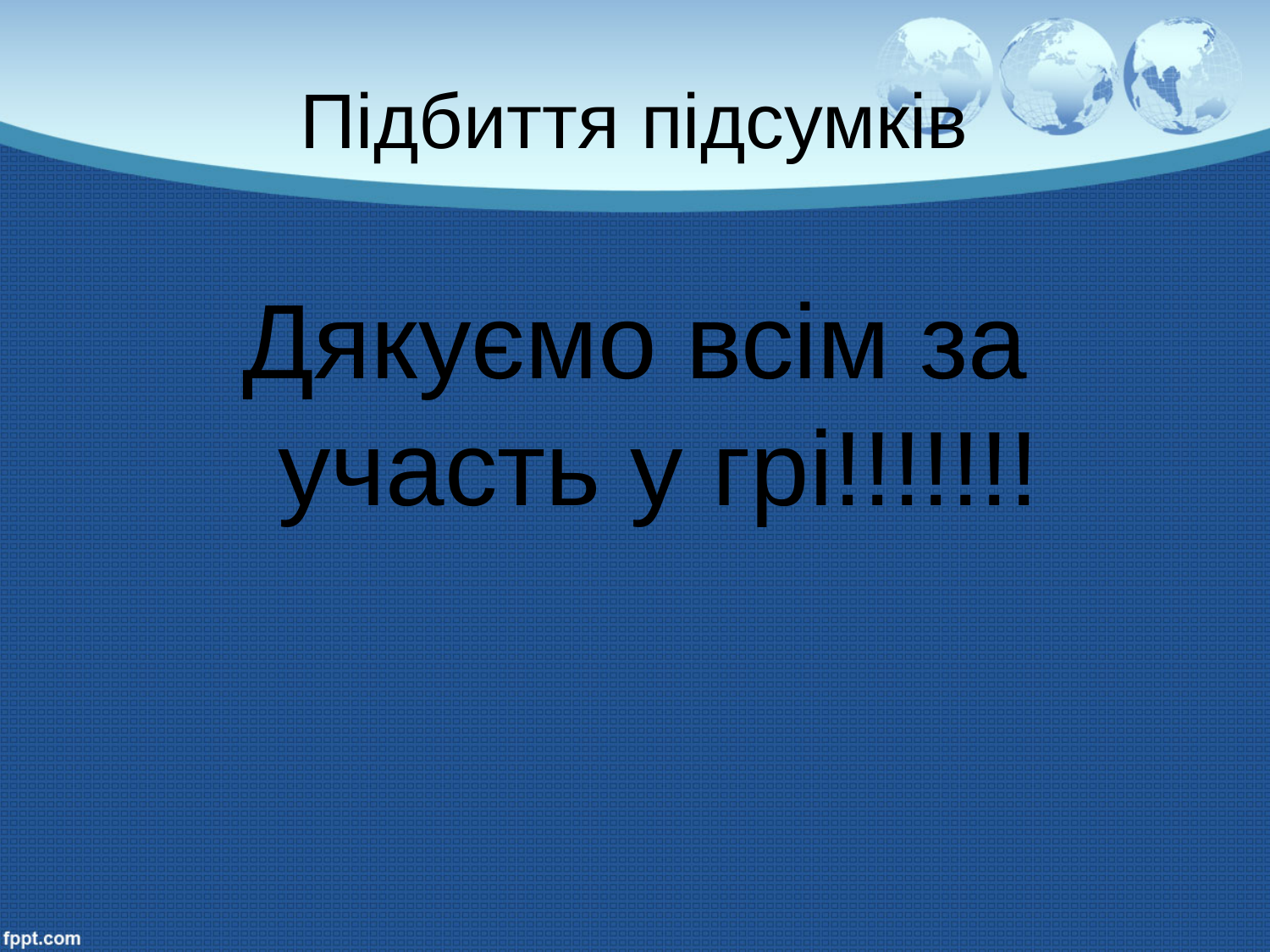

# Підбиття підсумків
Дякуємо всім за участь у грі!!!!!!!